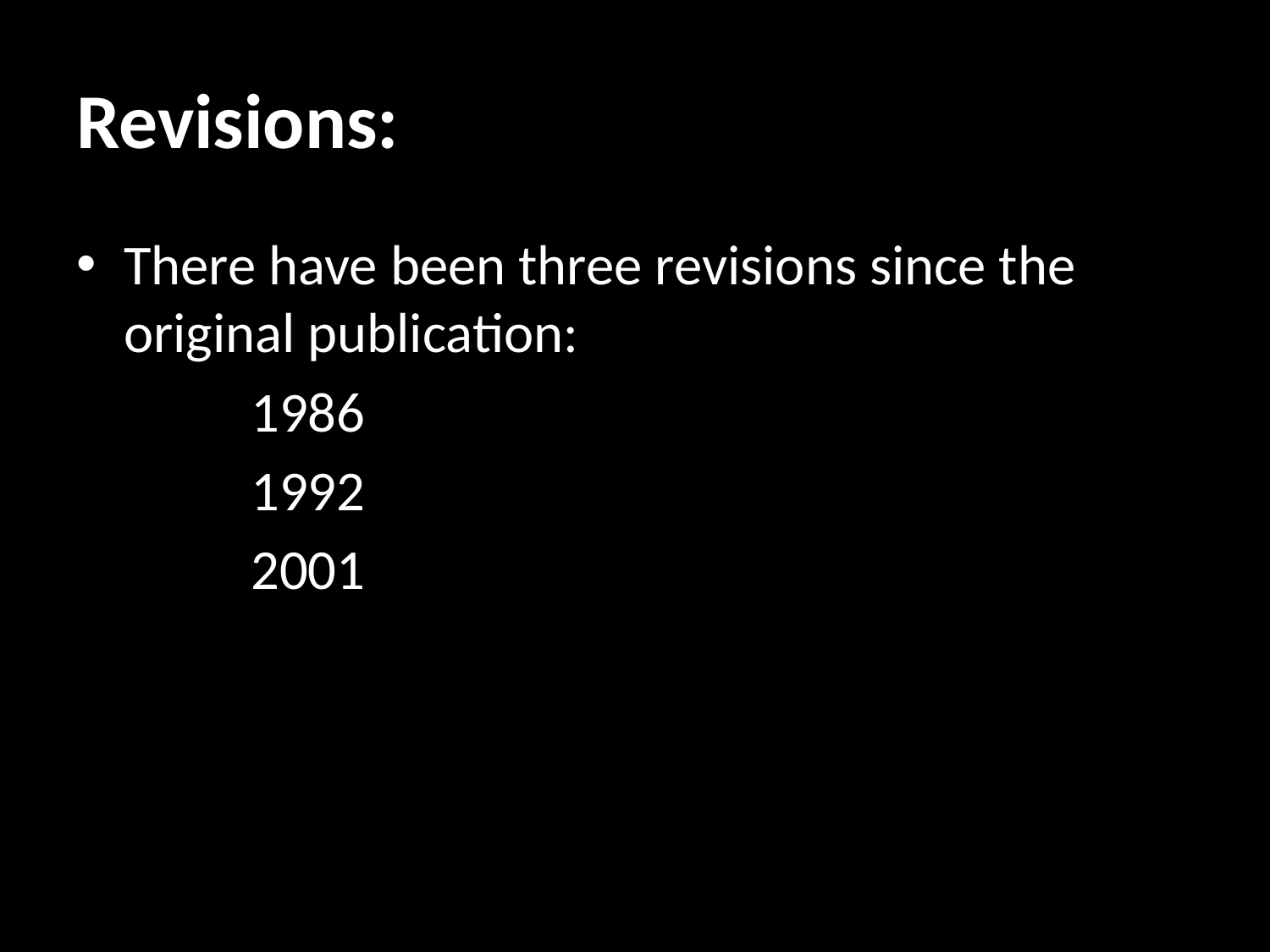

# Revisions:
There have been three revisions since the original publication:
		1986
		1992
		2001